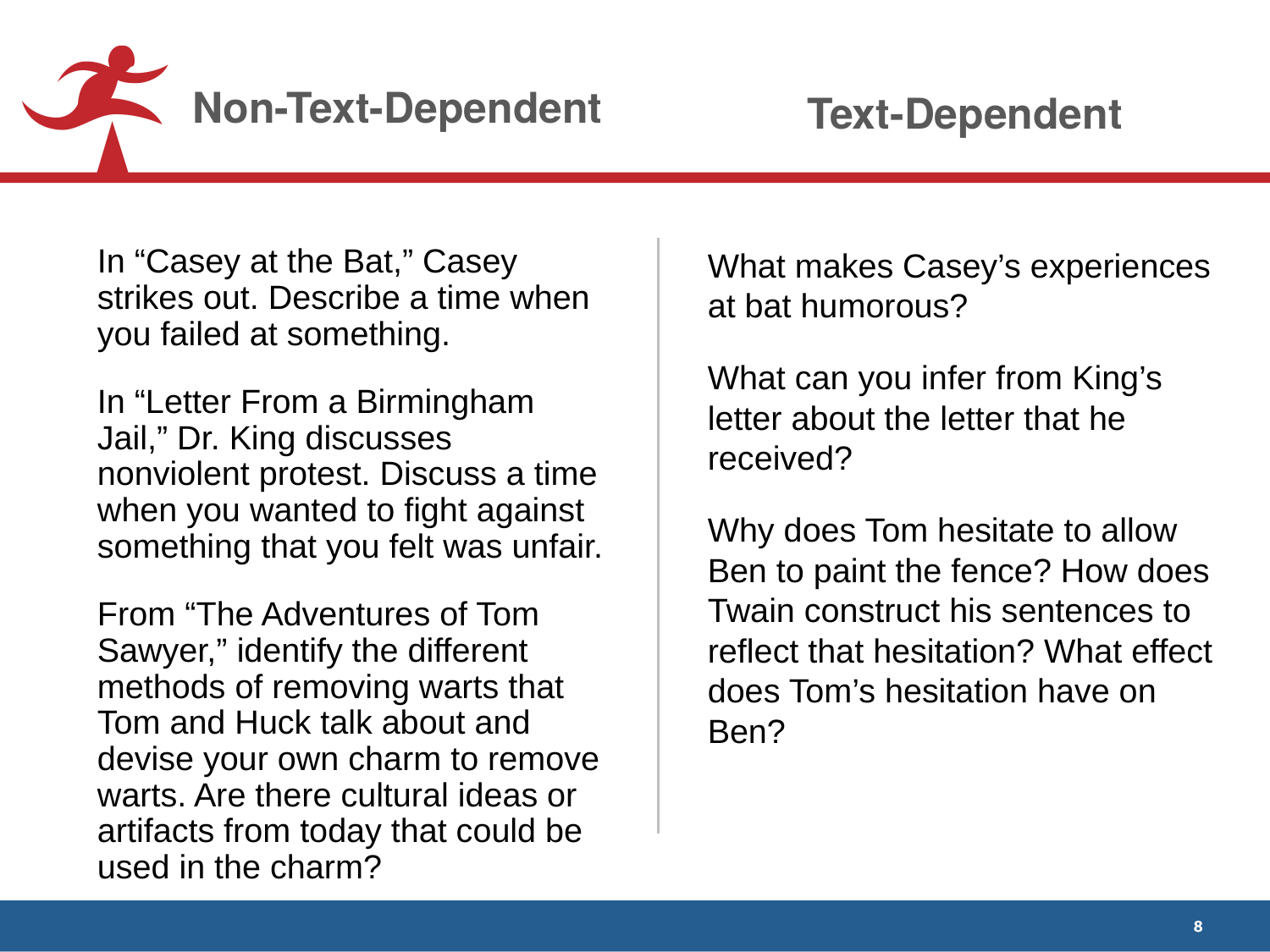

# Non-Text-Dependent
Text-Dependent
In “Casey at the Bat,” Casey strikes out. Describe a time when you failed at something.
In “Letter From a Birmingham Jail,” Dr. King discusses nonviolent protest. Discuss a time when you wanted to fight against something that you felt was unfair.
From “The Adventures of Tom Sawyer,” identify the different methods of removing warts that Tom and Huck talk about and devise your own charm to remove warts. Are there cultural ideas or artifacts from today that could be used in the charm?
What makes Casey’s experiences at bat humorous?
What can you infer from King’s letter about the letter that he received?
Why does Tom hesitate to allow Ben to paint the fence? How does Twain construct his sentences to reflect that hesitation? What effect does Tom’s hesitation have on Ben?